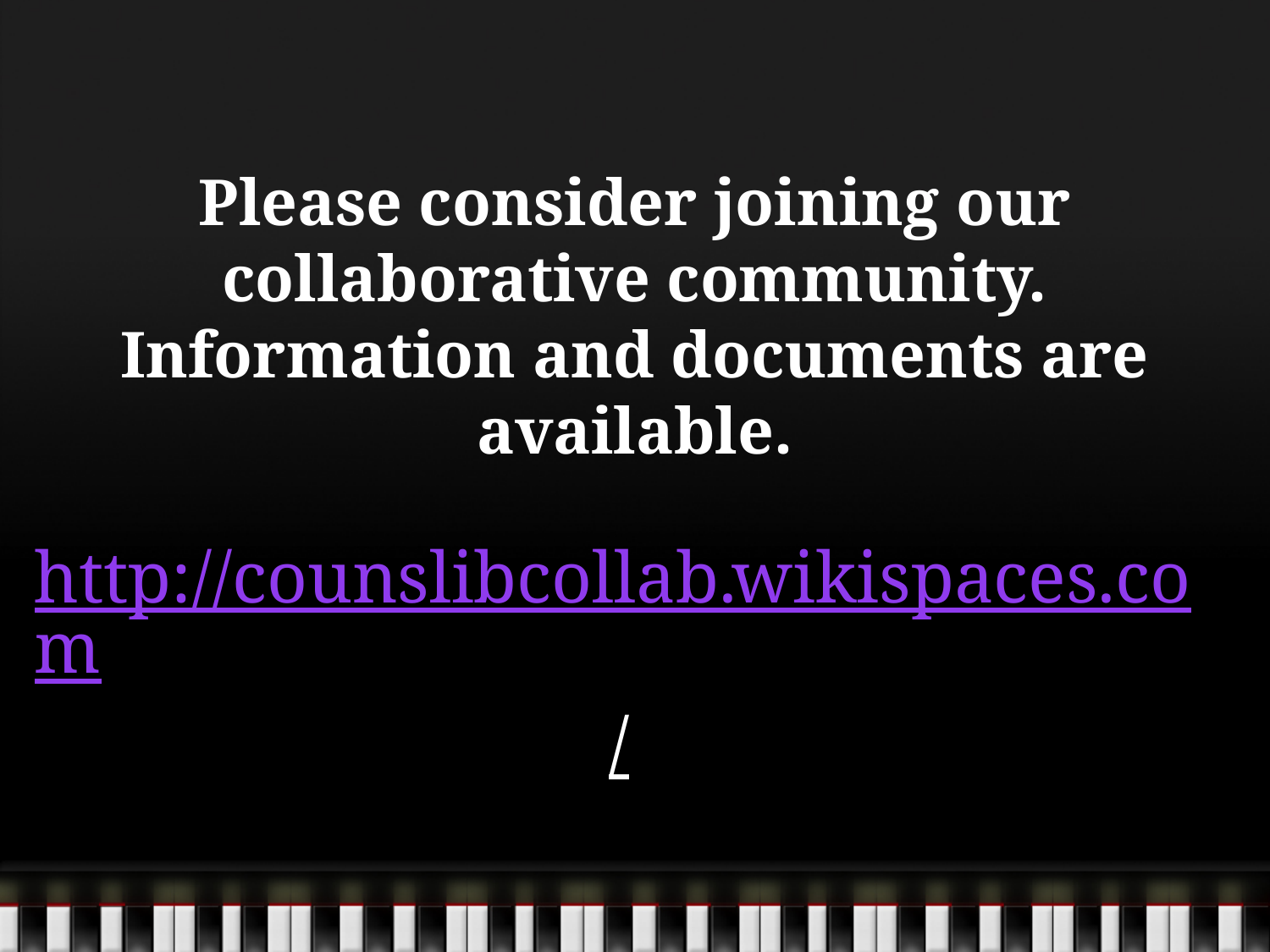

# Please consider joining our collaborative community. Information and documents are available.
http://counslibcollab.wikispaces.com/